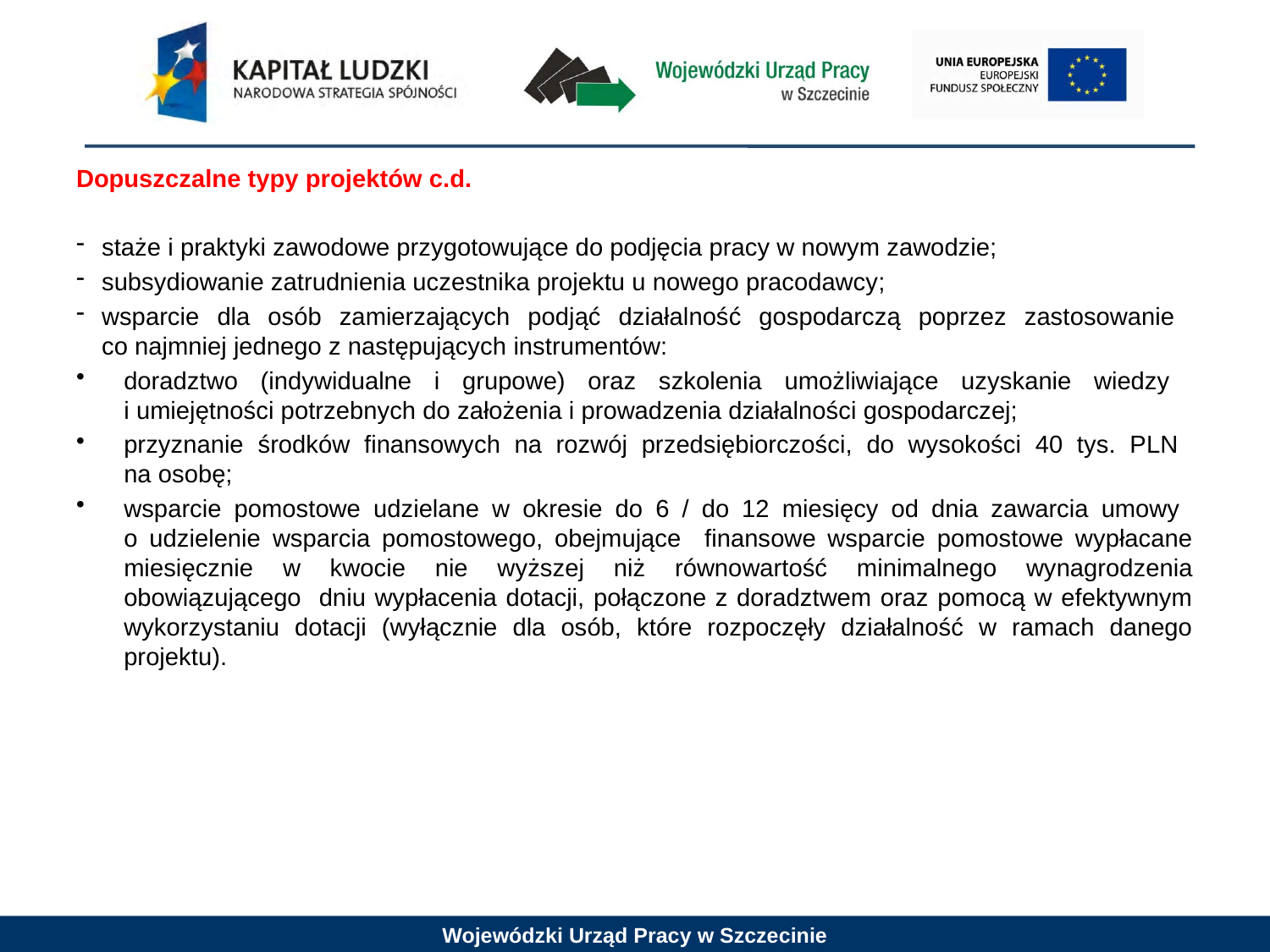

Dopuszczalne typy projektów c.d.

staże i praktyki zawodowe przygotowujące do podjęcia pracy w nowym zawodzie;
subsydiowanie zatrudnienia uczestnika projektu u nowego pracodawcy;
wsparcie dla osób zamierzających podjąć działalność gospodarczą poprzez zastosowanie
co najmniej jednego z następujących instrumentów:
doradztwo (indywidualne i grupowe) oraz szkolenia umożliwiające uzyskanie wiedzy
i umiejętności potrzebnych do założenia i prowadzenia działalności gospodarczej;
przyznanie środków finansowych na rozwój przedsiębiorczości, do wysokości 40 tys. PLN
na osobę;
wsparcie pomostowe udzielane w okresie do 6 / do 12 miesięcy od dnia zawarcia umowy
o udzielenie wsparcia pomostowego, obejmujące  finansowe wsparcie pomostowe wypłacane miesięcznie w kwocie nie wyższej niż równowartość minimalnego wynagrodzenia obowiązującego  dniu wypłacenia dotacji, połączone z doradztwem oraz pomocą w efektywnym wykorzystaniu dotacji (wyłącznie dla osób, które rozpoczęły działalność w ramach danego projektu).